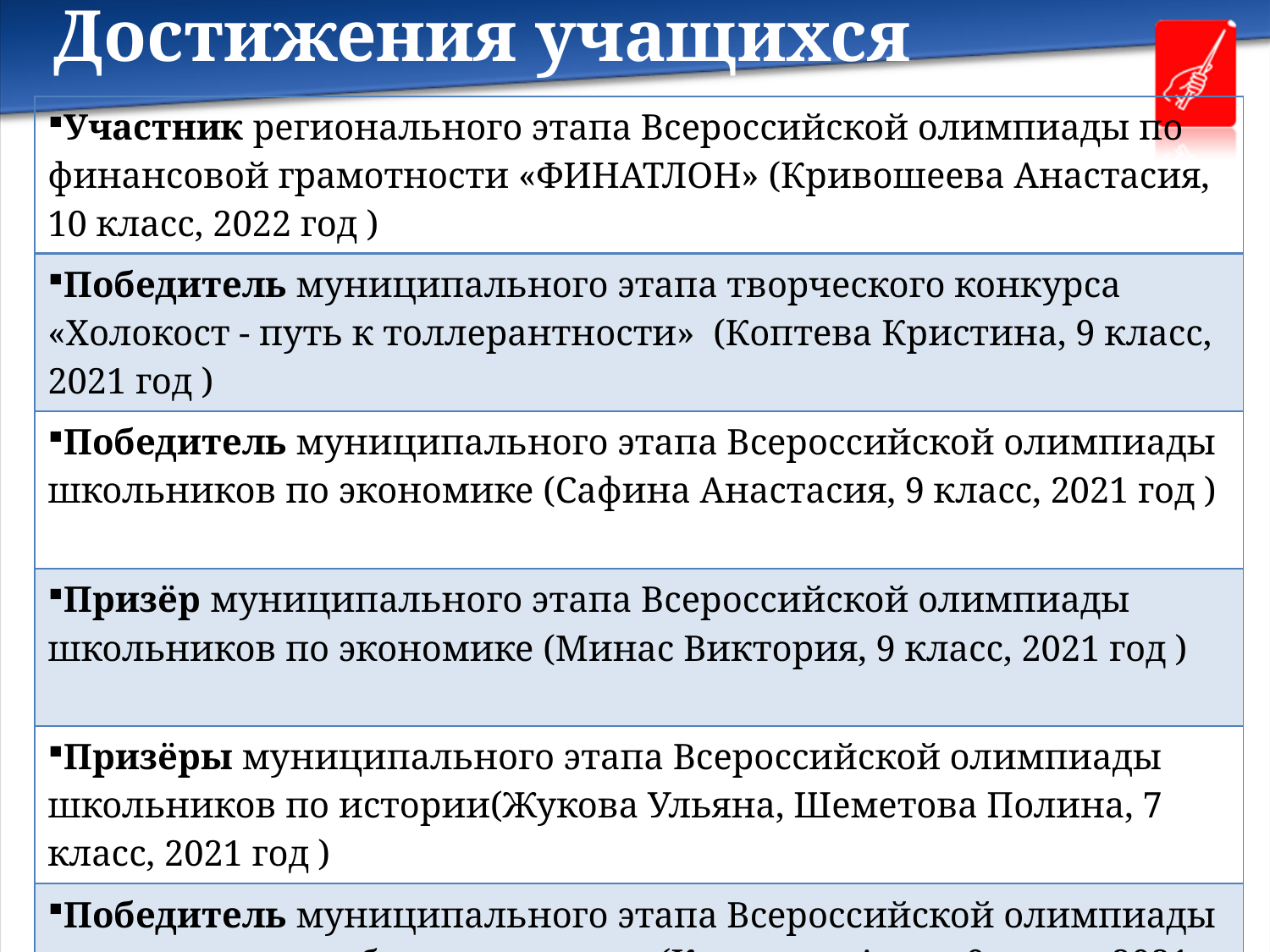

# Достижения учащихся
| Участник регионального этапа Всероссийской олимпиады по финансовой грамотности «Финатлон» (Кривошеева Анастасия, 10 класс, 2022 год ) |
| --- |
| Победитель муниципального этапа творческого конкурса «Холокост - путь к толлерантности» (Коптева Кристина, 9 класс, 2021 год ) |
| Победитель муниципального этапа Всероссийской олимпиады школьников по экономике (Сафина Анастасия, 9 класс, 2021 год ) |
| Призёр муниципального этапа Всероссийской олимпиады школьников по экономике (Минас Виктория, 9 класс, 2021 год ) |
| Призёры муниципального этапа Всероссийской олимпиады школьников по истории(Жукова Ульяна, Шеметова Полина, 7 класс, 2021 год ) |
| Победитель муниципального этапа Всероссийской олимпиады школьников по обществознанию (Кононова Анна, 9 класс, 2021 год ) |
| Призёр муниципального этапа Всероссийской олимпиады школьников по обществознанию (Хохлова Анастасия, 8 класс, 2021 год ) |